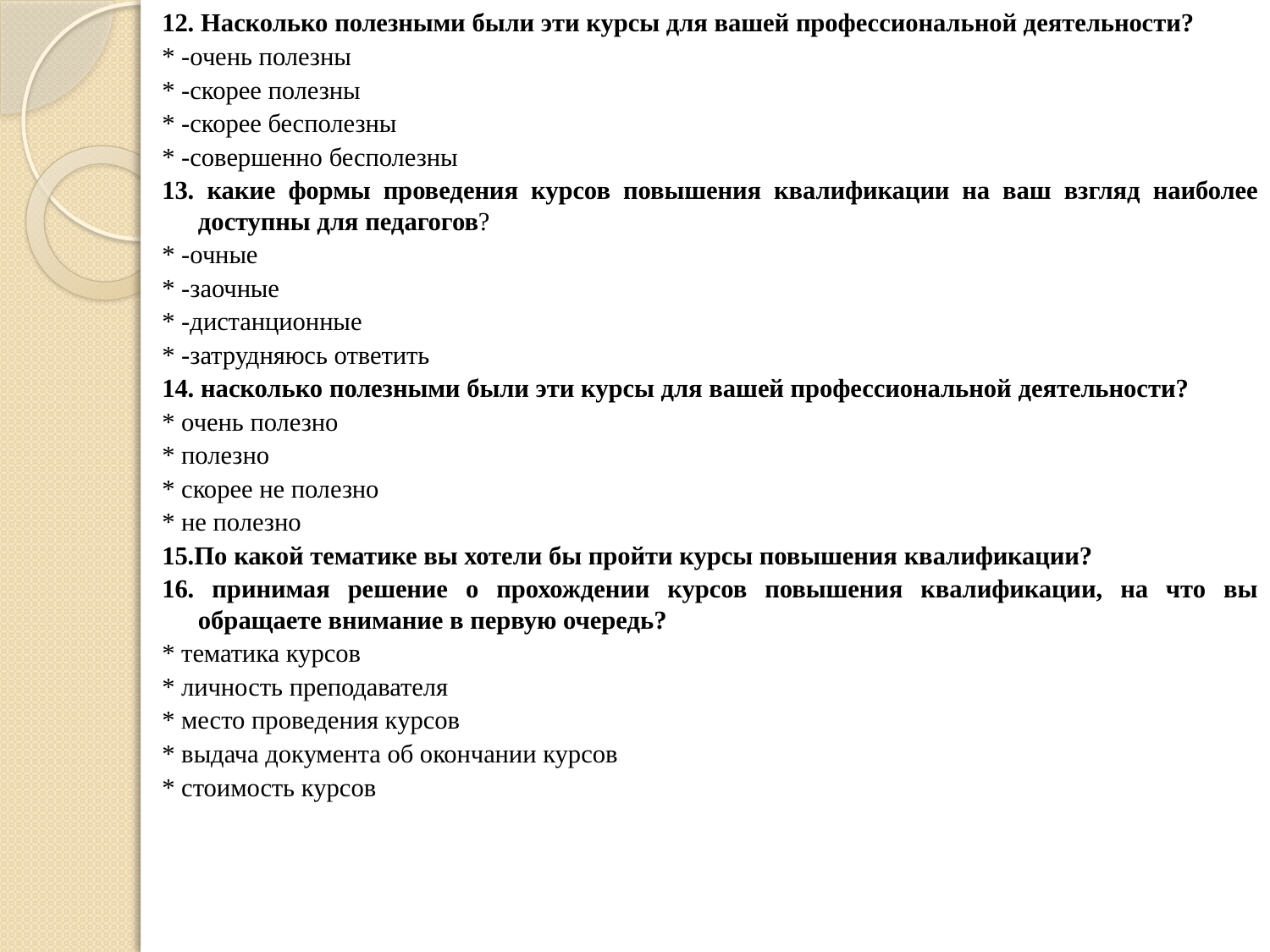

12. Насколько полезными были эти курсы для вашей профессиональной деятельности?
* -очень полезны
* -скорее полезны
* -скорее бесполезны
* -совершенно бесполезны
13. какие формы проведения курсов повышения квалификации на ваш взгляд наиболее доступны для педагогов?
* -очные
* -заочные
* -дистанционные
* -затрудняюсь ответить
14. насколько полезными были эти курсы для вашей профессиональной деятельности?
* очень полезно
* полезно
* скорее не полезно
* не полезно
15.По какой тематике вы хотели бы пройти курсы повышения квалификации?
16. принимая решение о прохождении курсов повышения квалификации, на что вы обращаете внимание в первую очередь?
* тематика курсов
* личность преподавателя
* место проведения курсов
* выдача документа об окончании курсов
* стоимость курсов

#